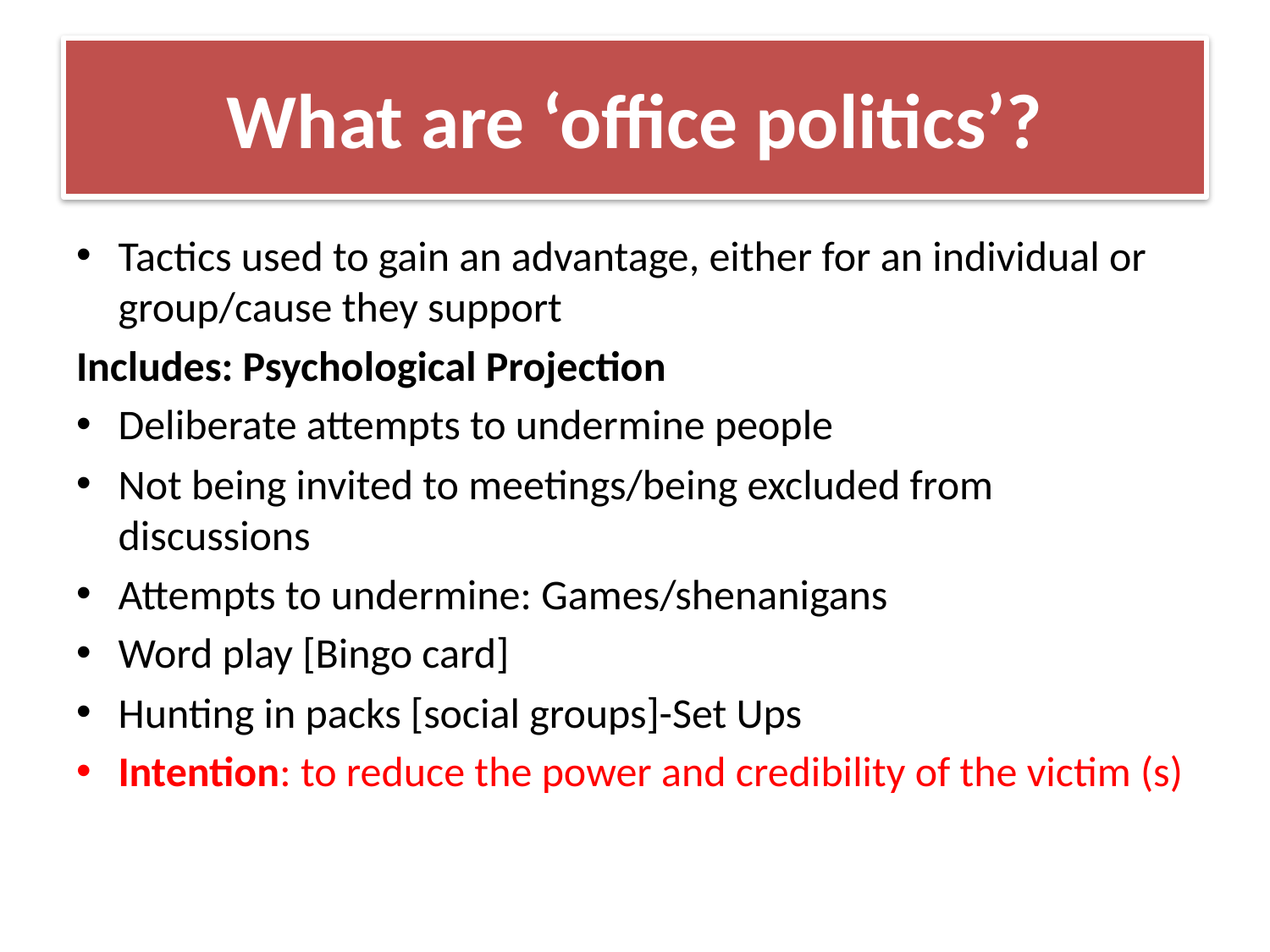

# What are ‘office politics’?
Tactics used to gain an advantage, either for an individual or group/cause they support
Includes: Psychological Projection
Deliberate attempts to undermine people
Not being invited to meetings/being excluded from discussions
Attempts to undermine: Games/shenanigans
Word play [Bingo card]
Hunting in packs [social groups]-Set Ups
Intention: to reduce the power and credibility of the victim (s)